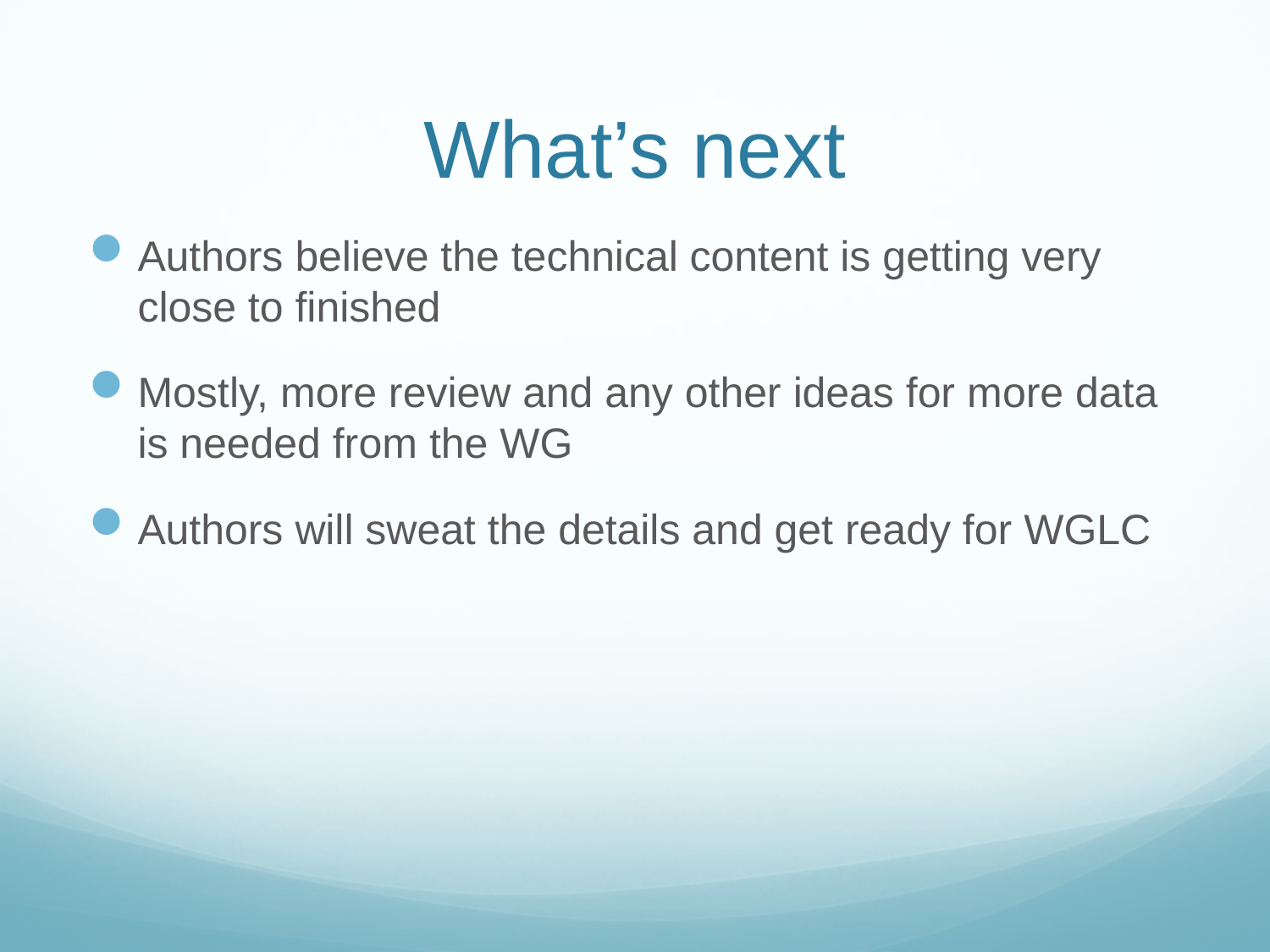

# What’s next
Authors believe the technical content is getting very close to finished
Mostly, more review and any other ideas for more data is needed from the WG
Authors will sweat the details and get ready for WGLC